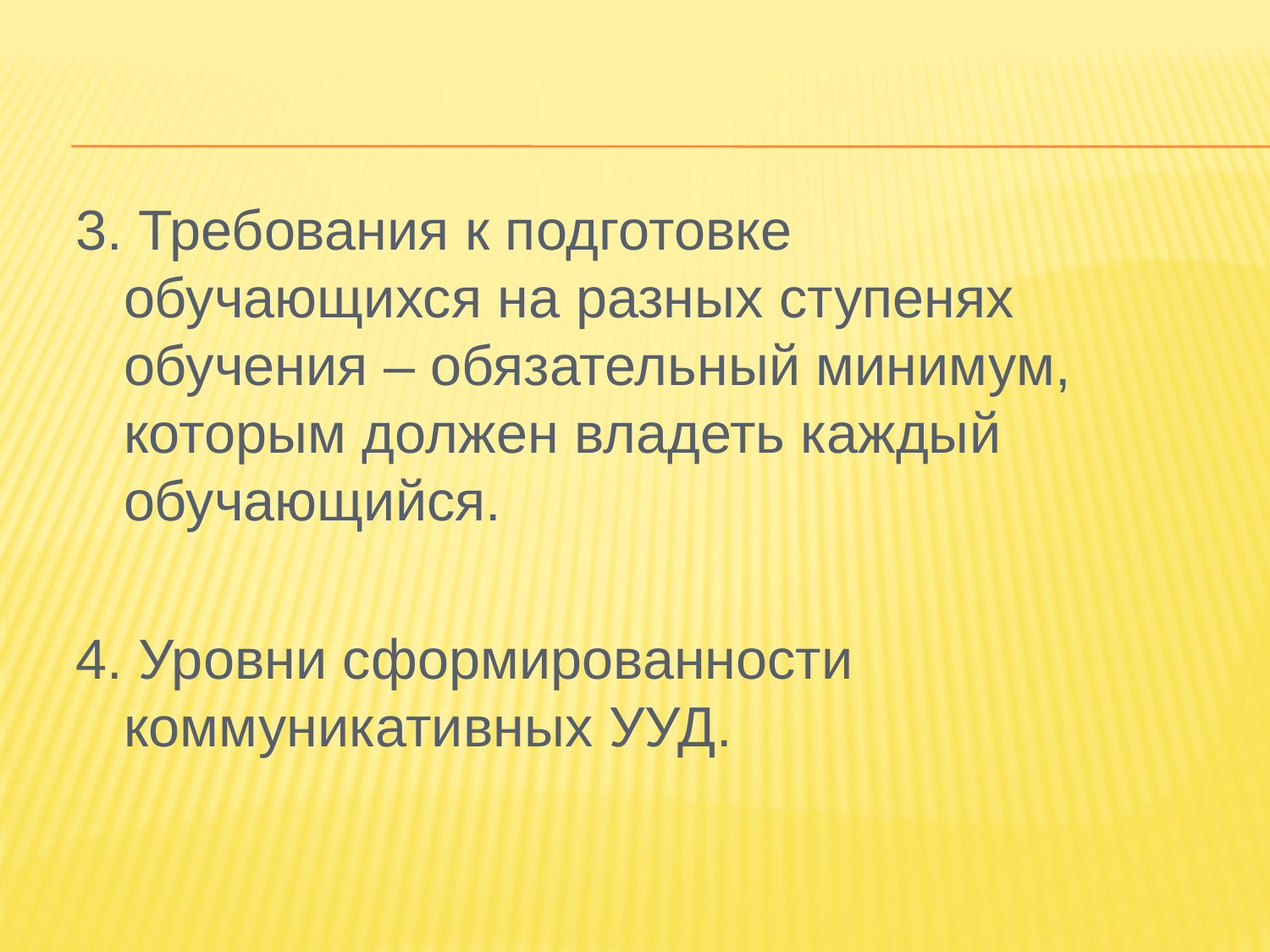

3. Требования к подготовке обучающихся на разных ступенях обучения – обязательный минимум, которым должен владеть каждый обучающийся.

4. Уровни сформированности коммуникативных УУД.